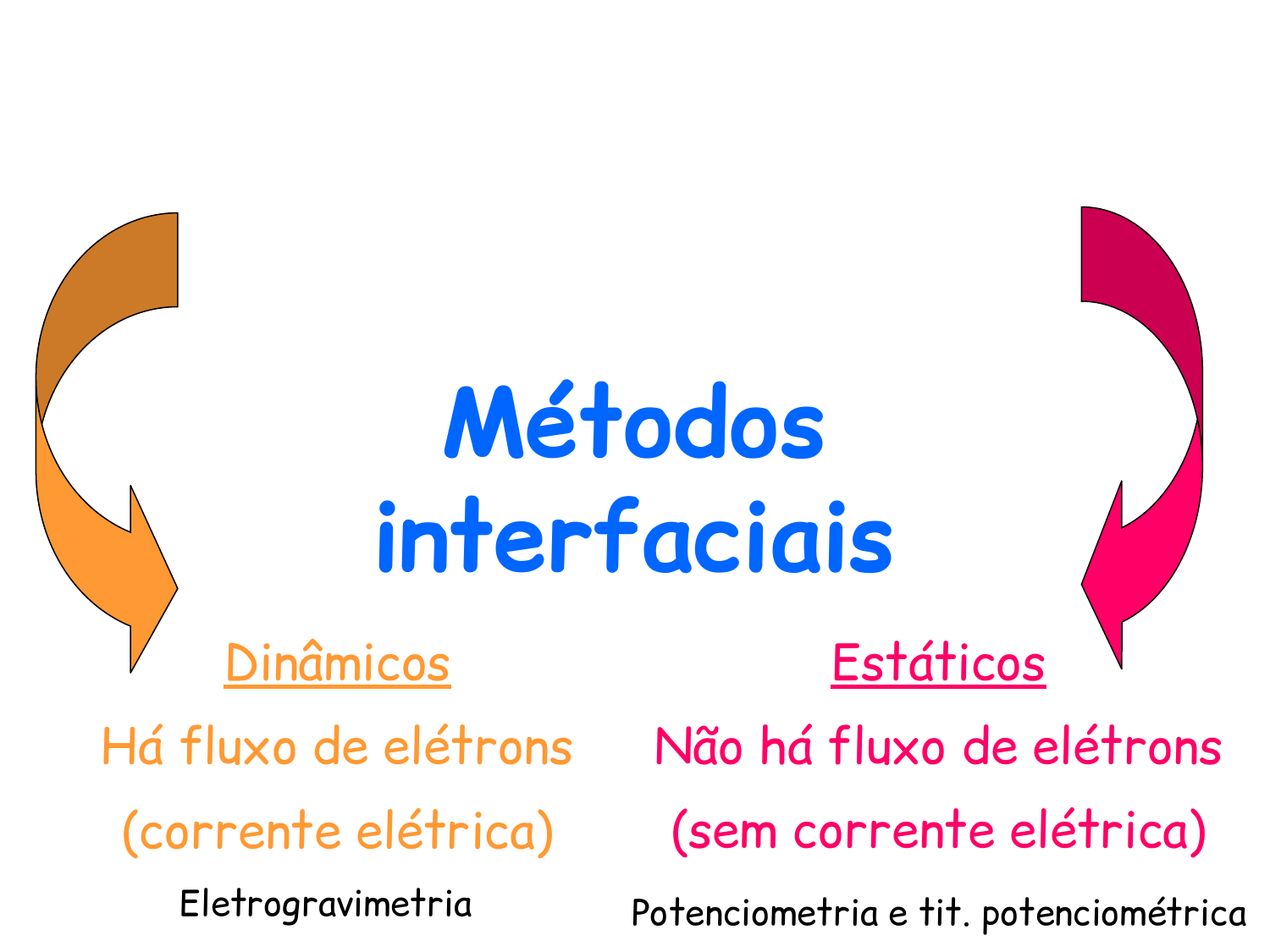

Estáticos
Não há fluxo de elétrons
(sem corrente elétrica)

Dinâmicos
Há fluxo de elétrons
(corrente elétrica)
Métodos interfaciais
Eletrogravimetria
Potenciometria e tit. potenciométrica